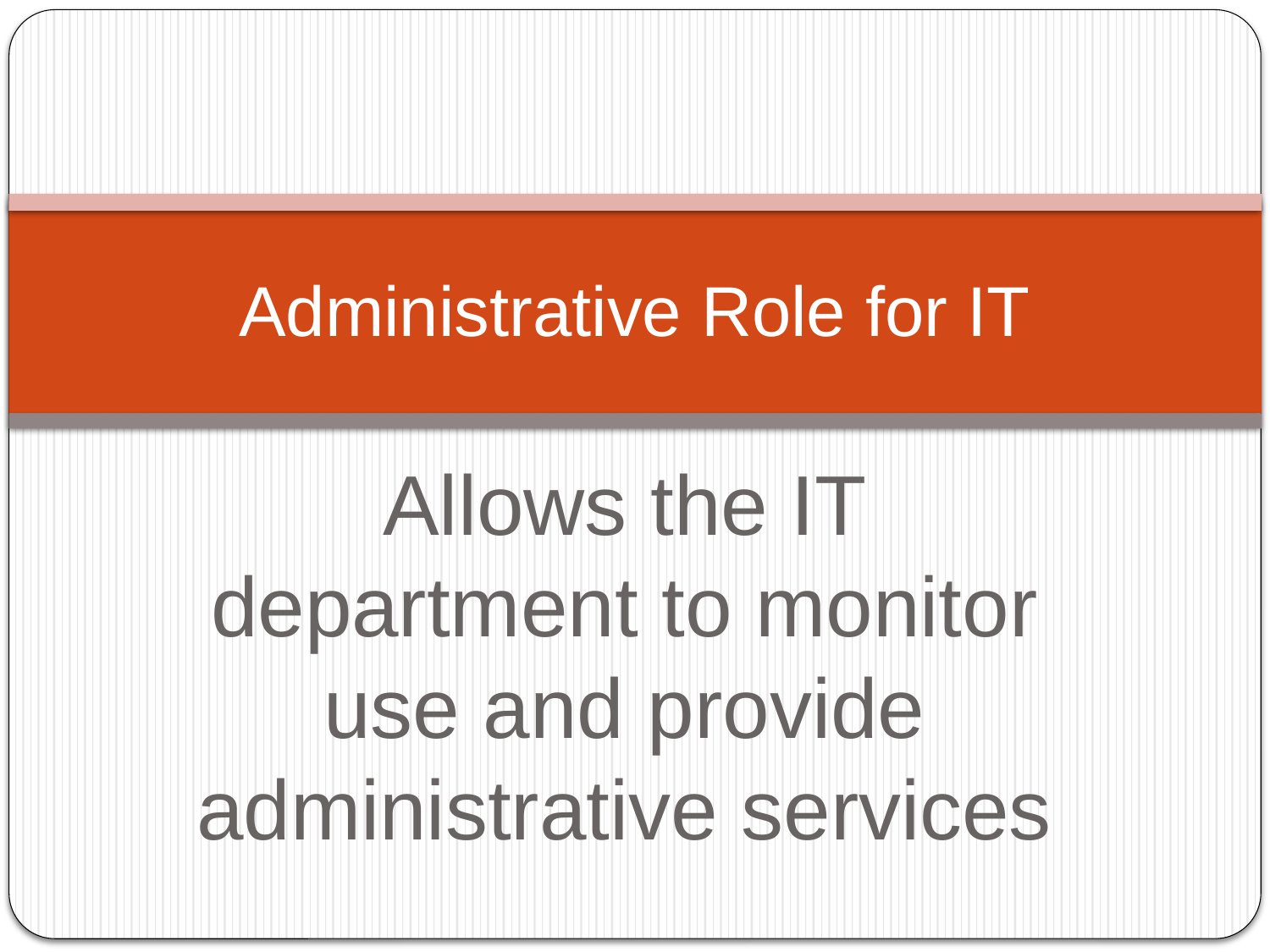

# Administrative Role for IT
Allows the IT department to monitor use and provide administrative services